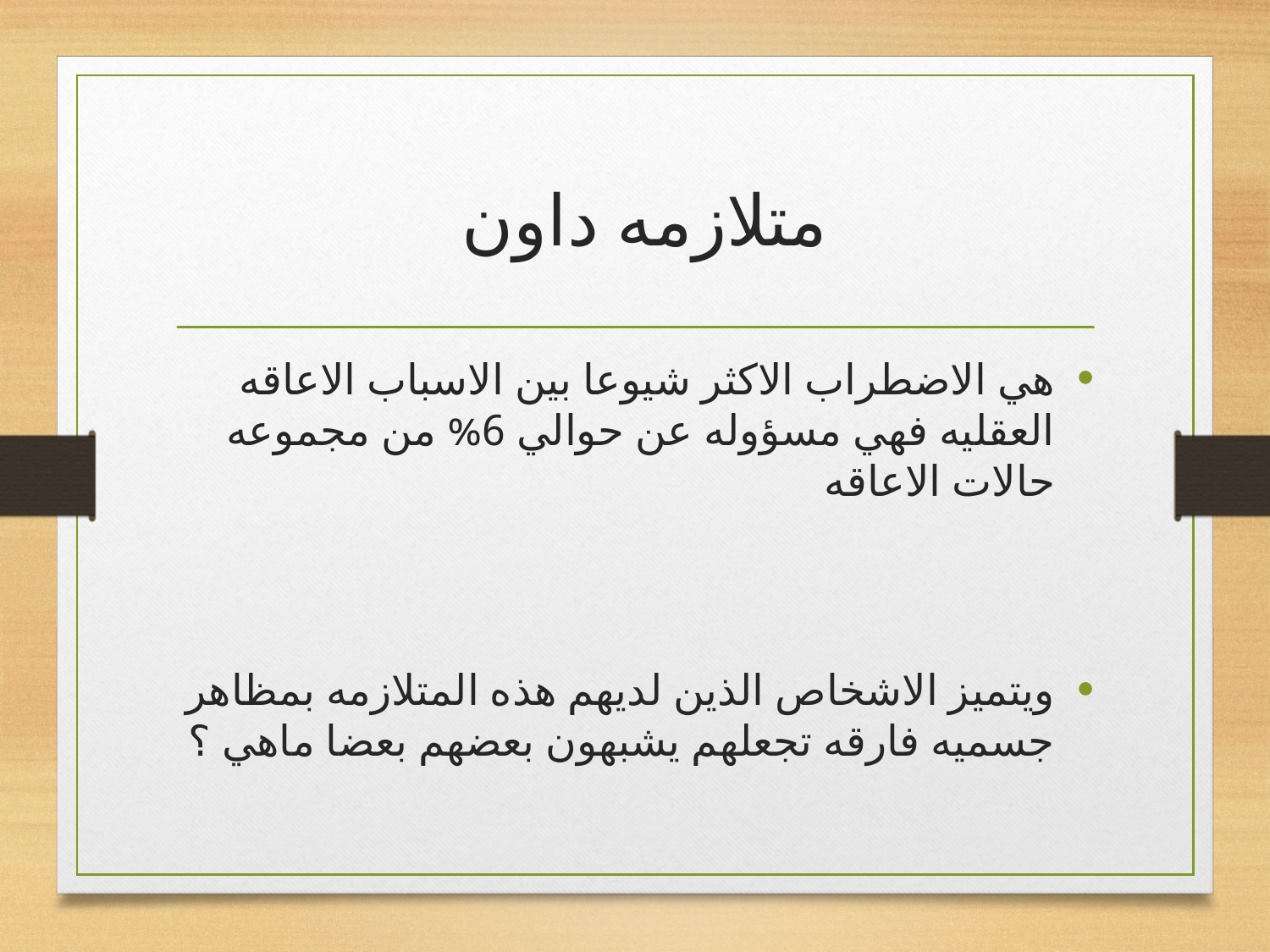

# متلازمه داون
هي الاضطراب الاكثر شيوعا بين الاسباب الاعاقه العقليه فهي مسؤوله عن حوالي 6% من مجموعه حالات الاعاقه

ويتميز الاشخاص الذين لديهم هذه المتلازمه بمظاهر جسميه فارقه تجعلهم يشبهون بعضهم بعضا ماهي ؟